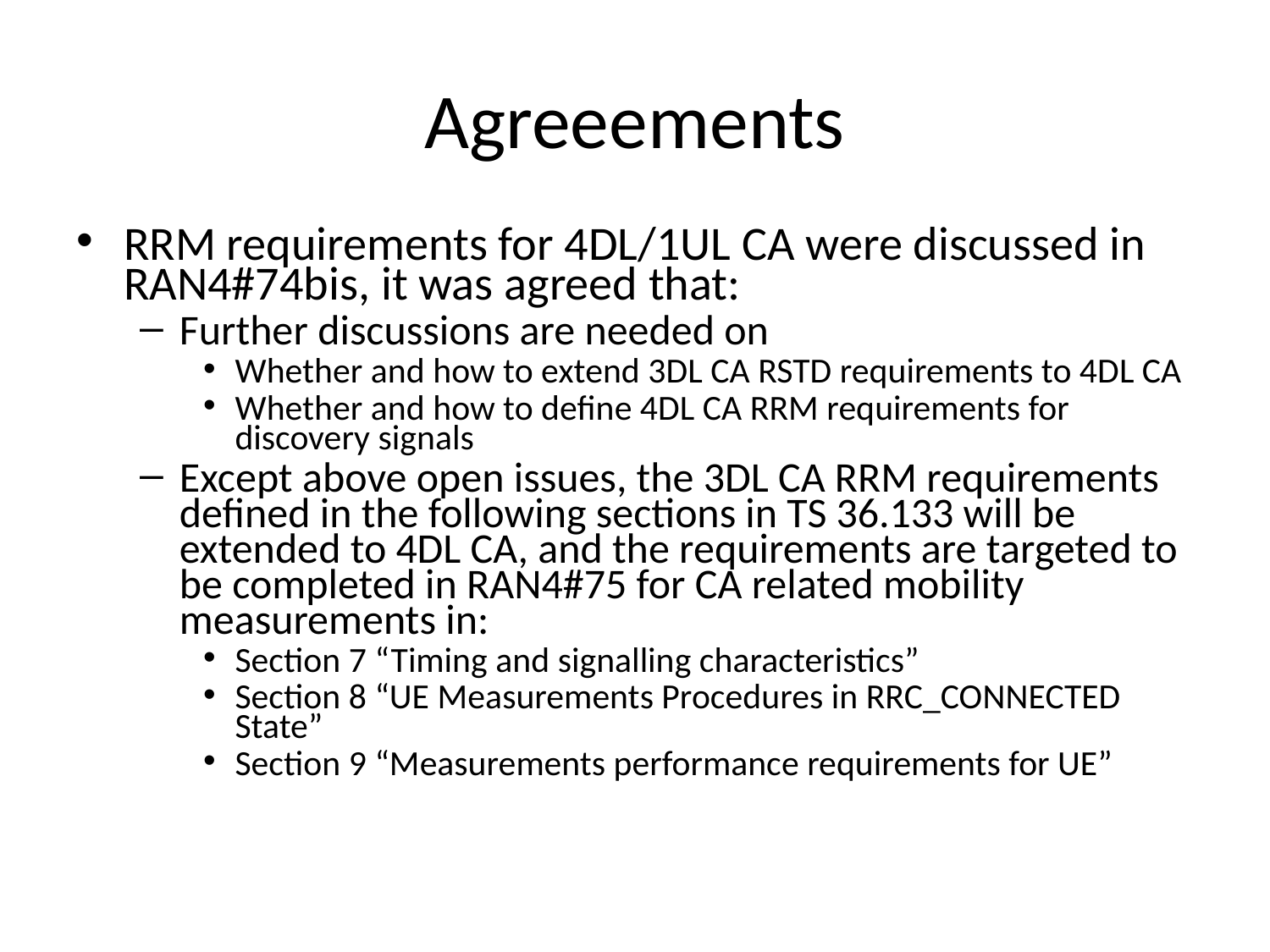

# Agreeements
RRM requirements for 4DL/1UL CA were discussed in RAN4#74bis, it was agreed that:
Further discussions are needed on
Whether and how to extend 3DL CA RSTD requirements to 4DL CA
Whether and how to define 4DL CA RRM requirements for discovery signals
Except above open issues, the 3DL CA RRM requirements defined in the following sections in TS 36.133 will be extended to 4DL CA, and the requirements are targeted to be completed in RAN4#75 for CA related mobility measurements in:
Section 7 “Timing and signalling characteristics”
Section 8 “UE Measurements Procedures in RRC_CONNECTED State”
Section 9 “Measurements performance requirements for UE”